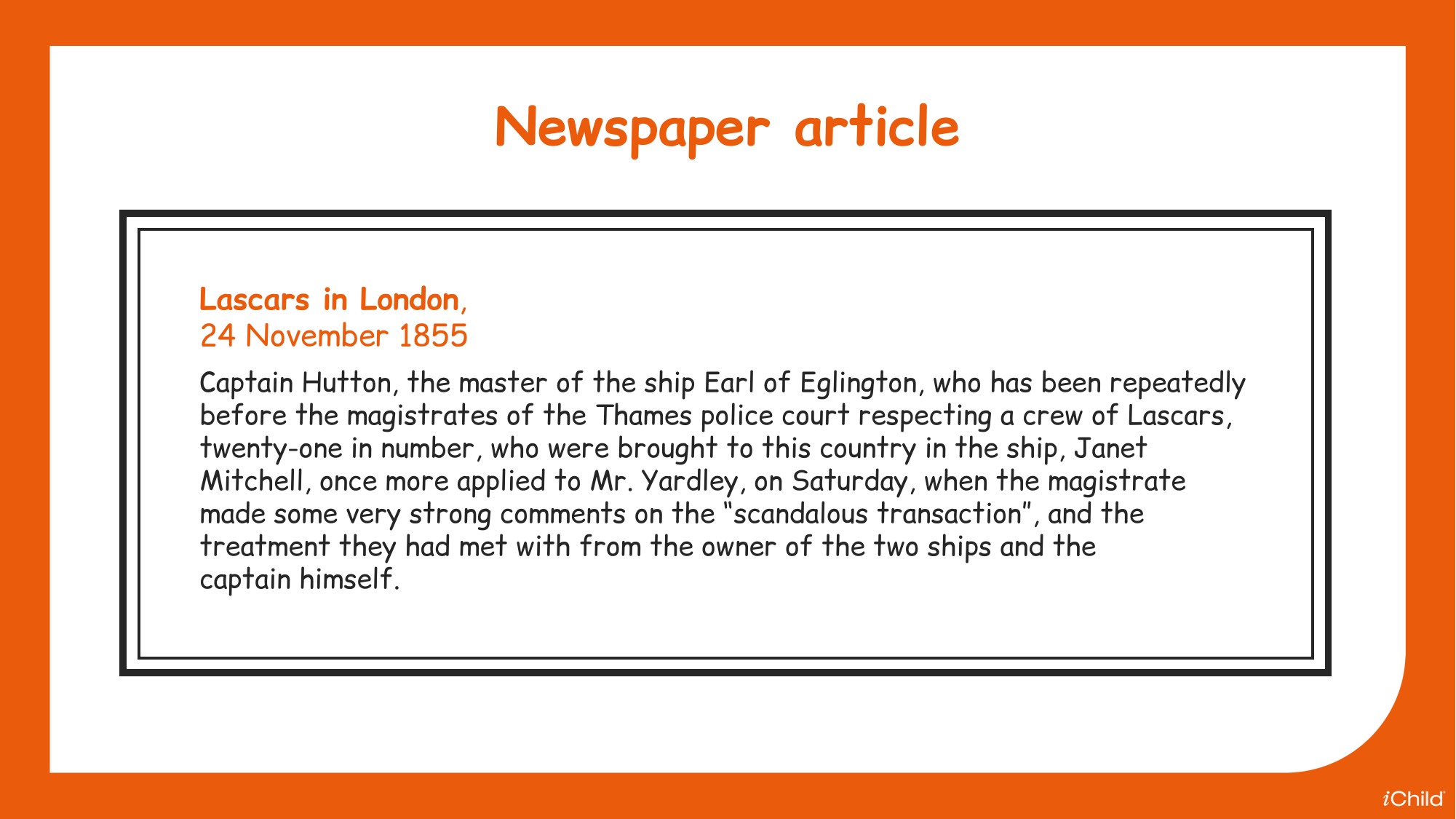

Newspaper article

Lascars in London,
24 November 1855
Captain Hutton, the master of the ship Earl of Eglington, who has been repeatedly before the magistrates of the Thames police court respecting a crew of Lascars, twenty-one in number, who were brought to this country in the ship, Janet Mitchell, once more applied to Mr. Yardley, on Saturday, when the magistrate made some very strong comments on the “scandalous transaction”, and the treatment they had met with from the owner of the two ships and the
captain himself.